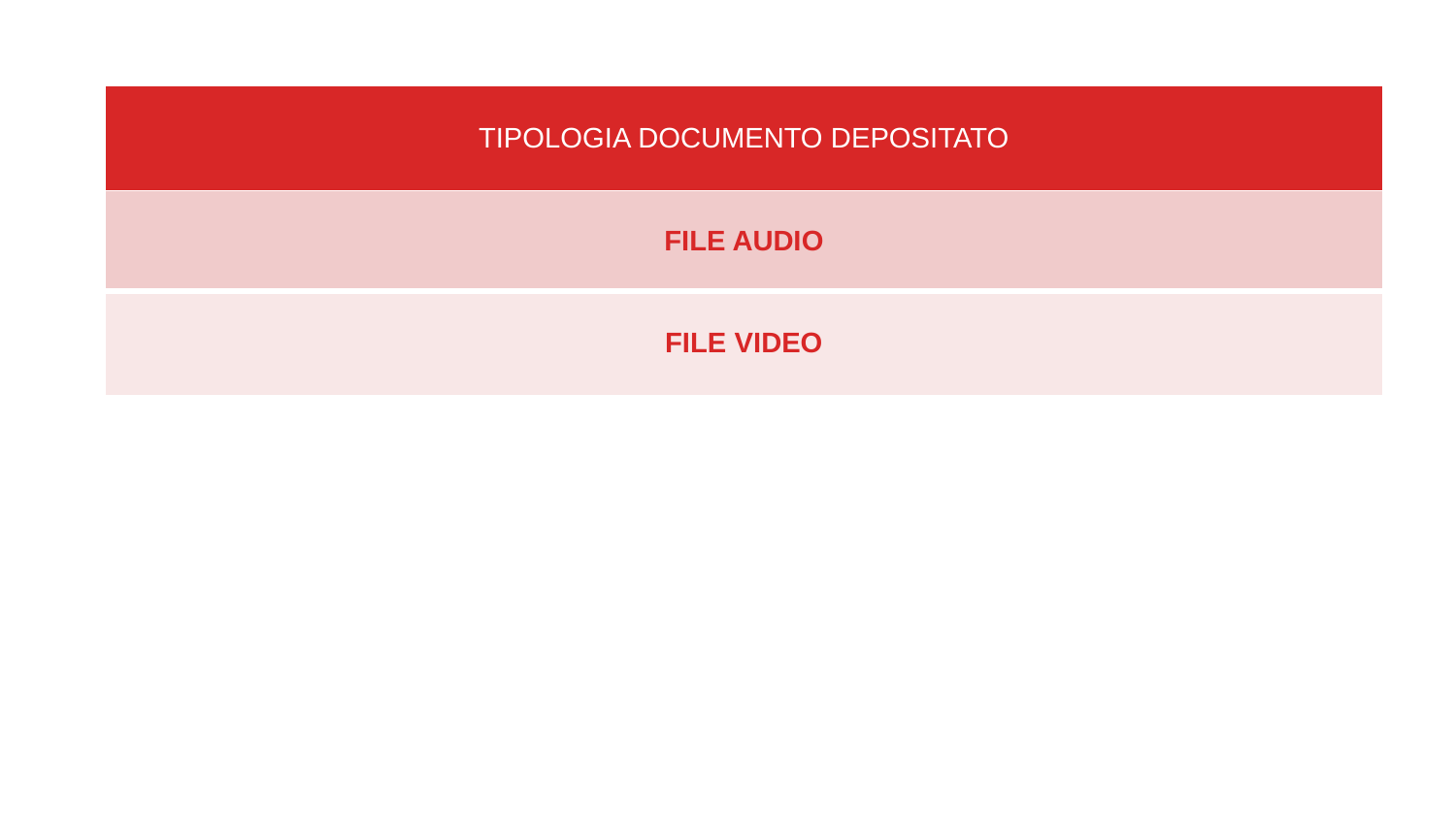

| TIPOLOGIA DOCUMENTO DEPOSITATO |
| --- |
| FILE AUDIO |
| FILE VIDEO |